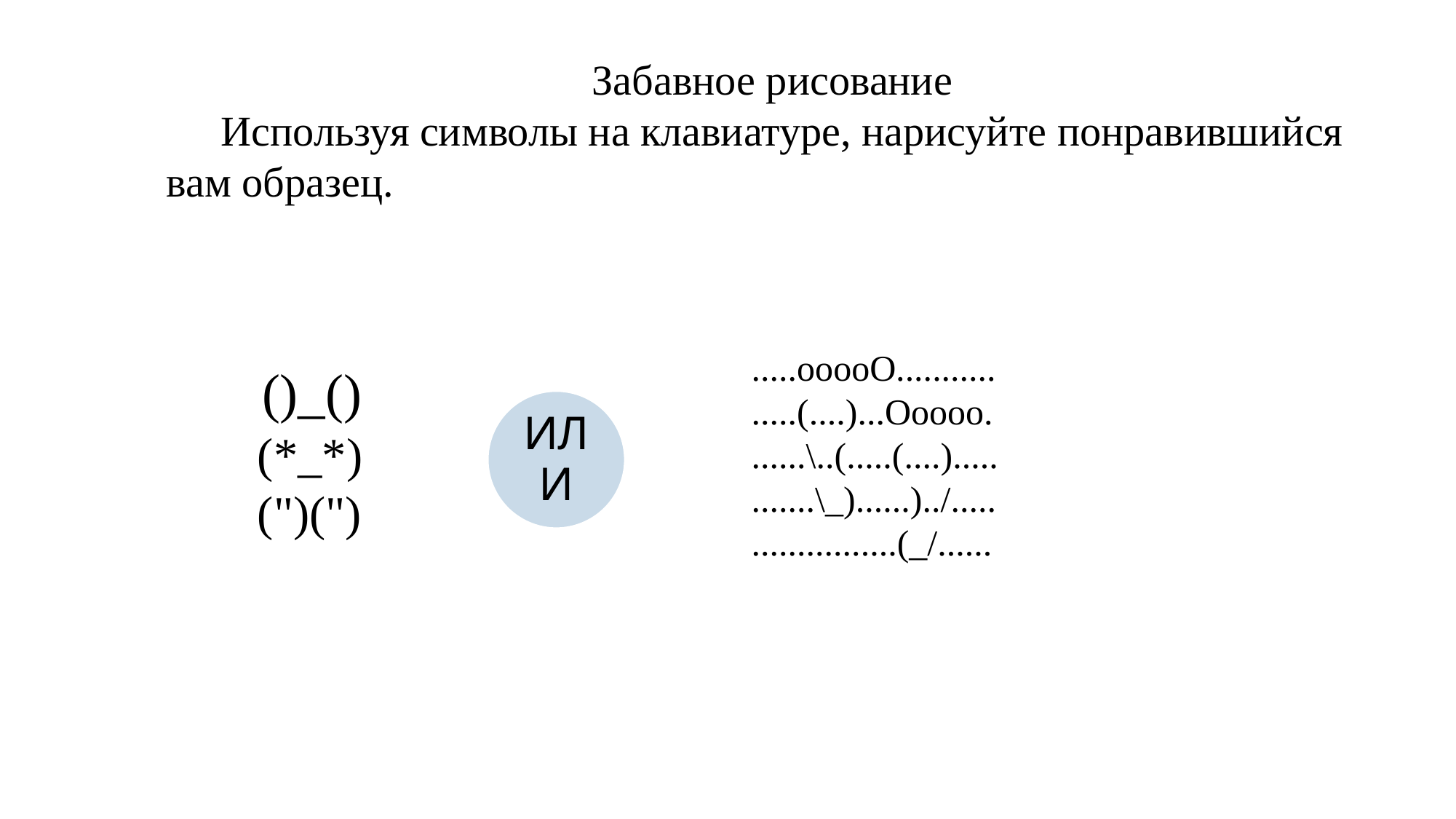

Забавное рисование
Используя символы на клавиатуре, нарисуйте понравившийся вам образец.

   ()_()
   (*_*)
   (")(")

.....ooooO...........
.....(....)...Ooooo.
......\..(.....(....).....
.......\_)......)../.....
................(_/......
ИЛИ